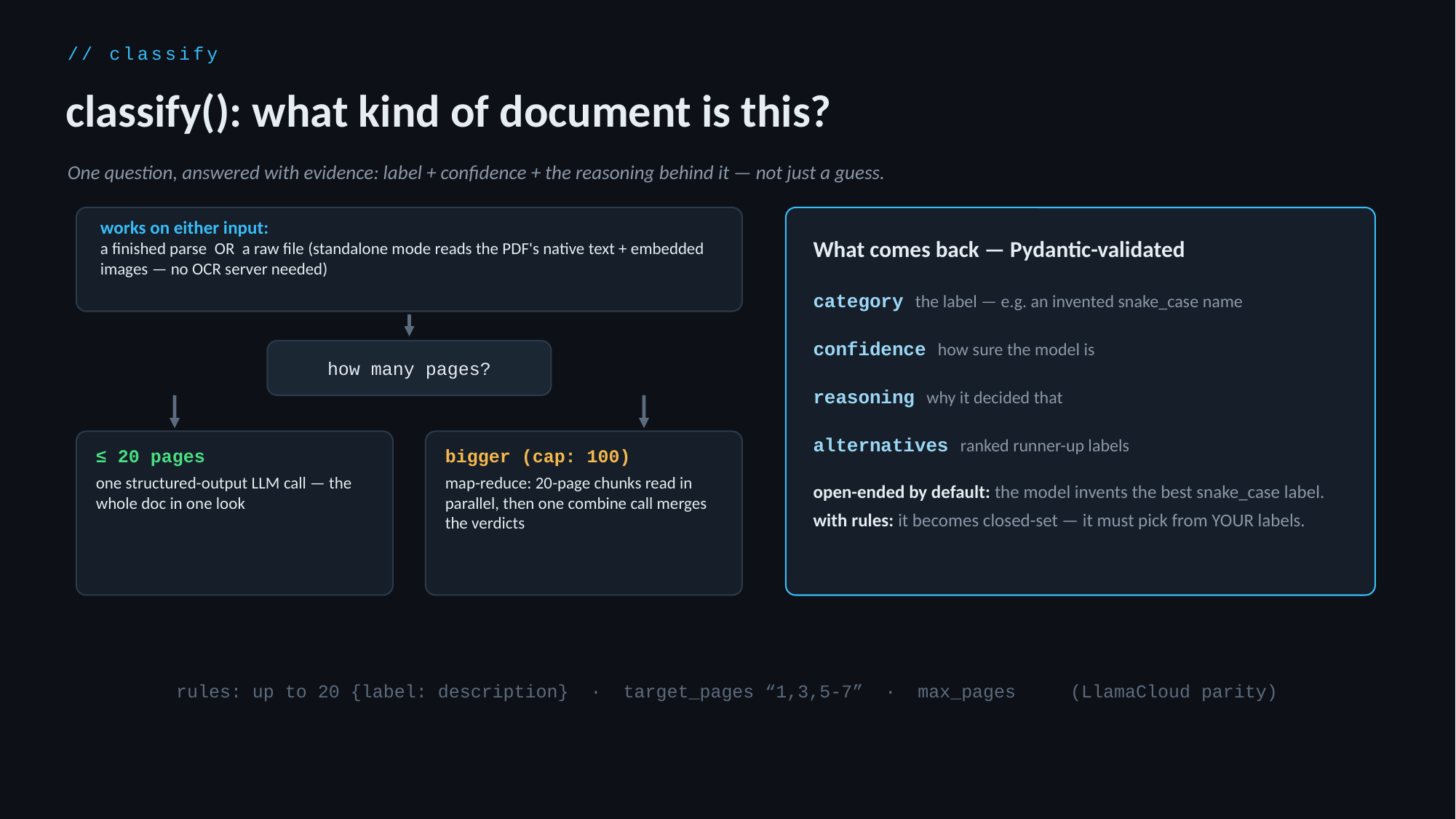

// classify
classify(): what kind of document is this?
One question, answered with evidence: label + confidence + the reasoning behind it — not just a guess.

works on either input:
a finished parse  OR  a raw file (standalone mode reads the PDF's native text + embedded images — no OCR server needed)
What comes back — Pydantic-validated
category   the label — e.g. an invented snake_case name

confidence   how sure the model is

how many pages?
reasoning   why it decided that

alternatives   ranked runner-up labels

≤ 20 pages
one structured-output LLM call — the whole doc in one look
bigger (cap: 100)
map-reduce: 20-page chunks read in parallel, then one combine call merges the verdicts
open-ended by default: the model invents the best snake_case label.
with rules: it becomes closed-set — it must pick from YOUR labels.
rules: up to 20 {label: description}  ·  target_pages “1,3,5-7”  ·  max_pages     (LlamaCloud parity)